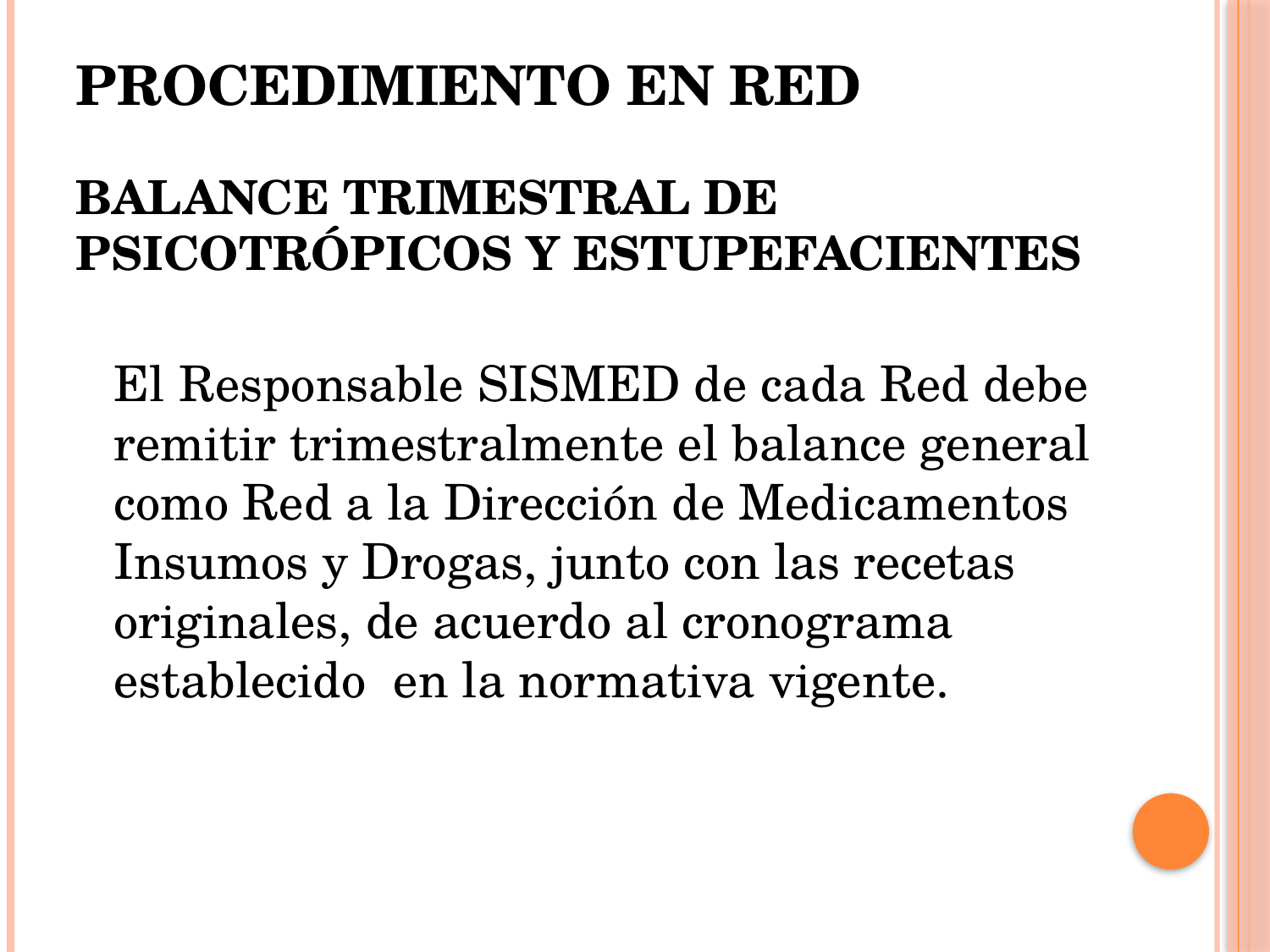

# Procedimiento en red balance trimestral de psicotrópicos y estupefacientes
	El Responsable SISMED de cada Red debe remitir trimestralmente el balance general como Red a la Dirección de Medicamentos Insumos y Drogas, junto con las recetas originales, de acuerdo al cronograma establecido  en la normativa vigente.